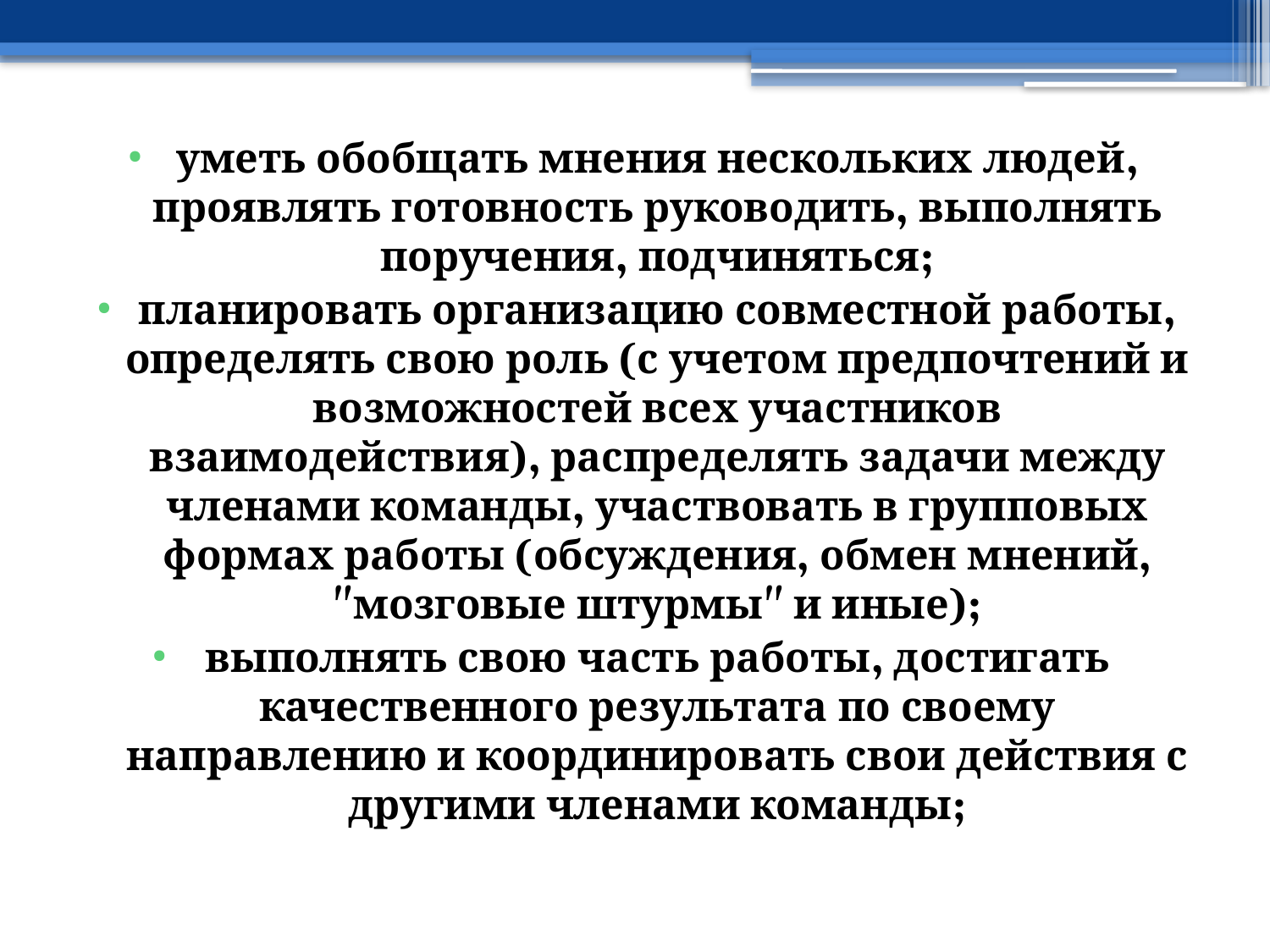

уметь обобщать мнения нескольких людей, проявлять готовность руководить, выполнять поручения, подчиняться;
планировать организацию совместной работы, определять свою роль (с учетом предпочтений и возможностей всех участников взаимодействия), распределять задачи между членами команды, участвовать в групповых формах работы (обсуждения, обмен мнений, "мозговые штурмы" и иные);
выполнять свою часть работы, достигать качественного результата по своему направлению и координировать свои действия с другими членами команды;

#